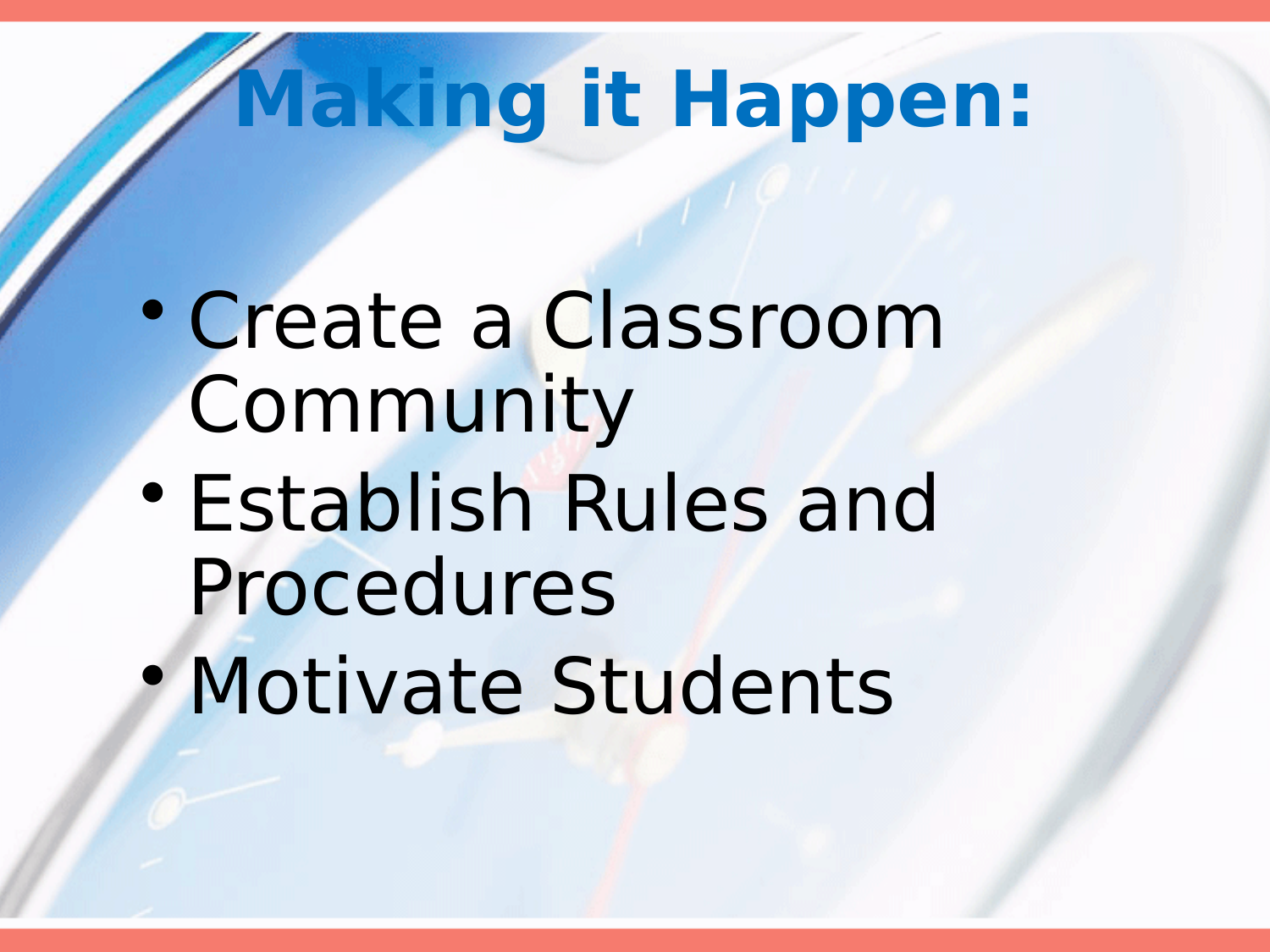

# Making it Happen:
Create a Classroom Community
Establish Rules and Procedures
Motivate Students